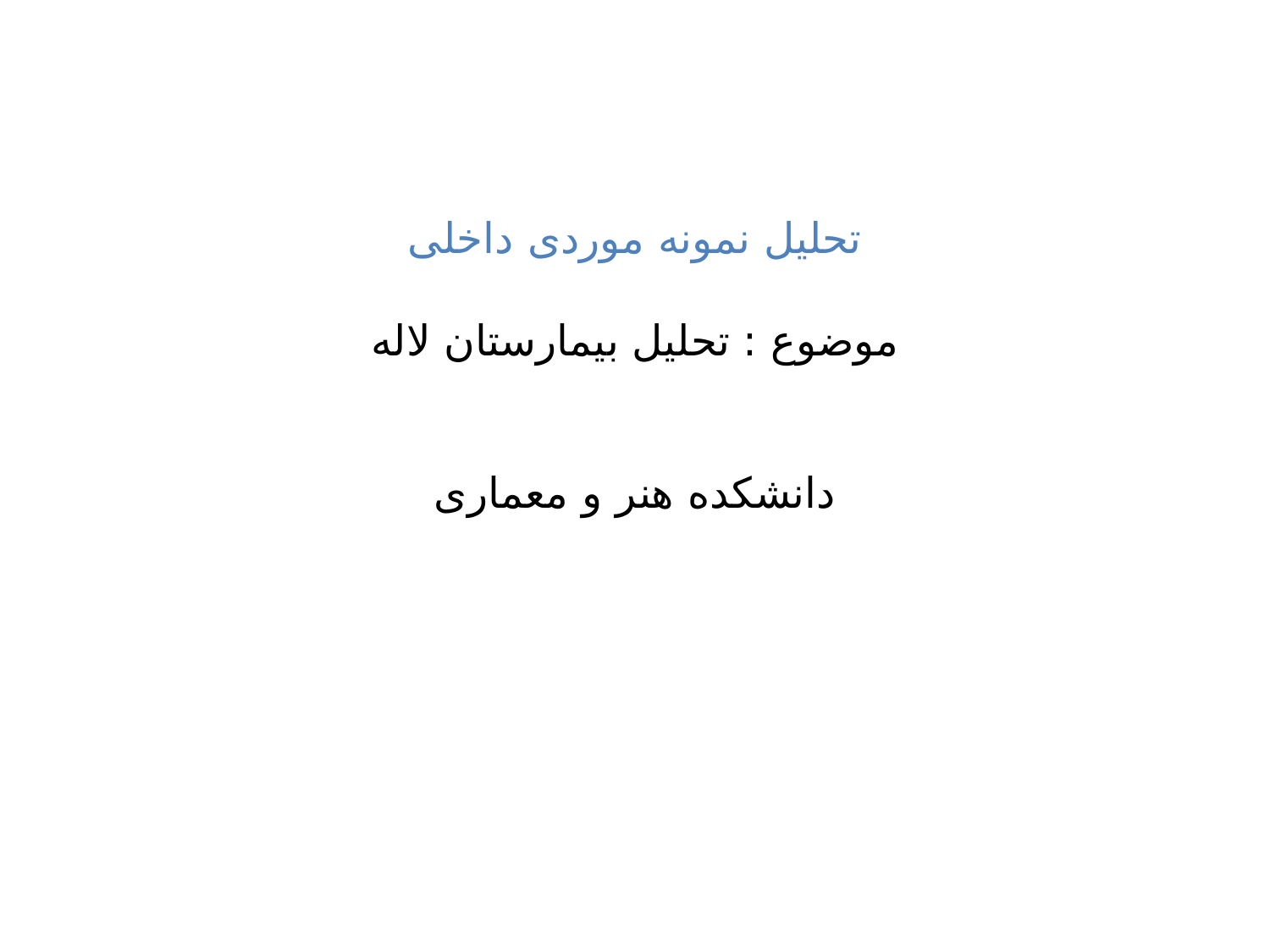

# تحلیل نمونه موردی داخلی موضوع : تحلیل بیمارستان لاله دانشکده هنر و معماری